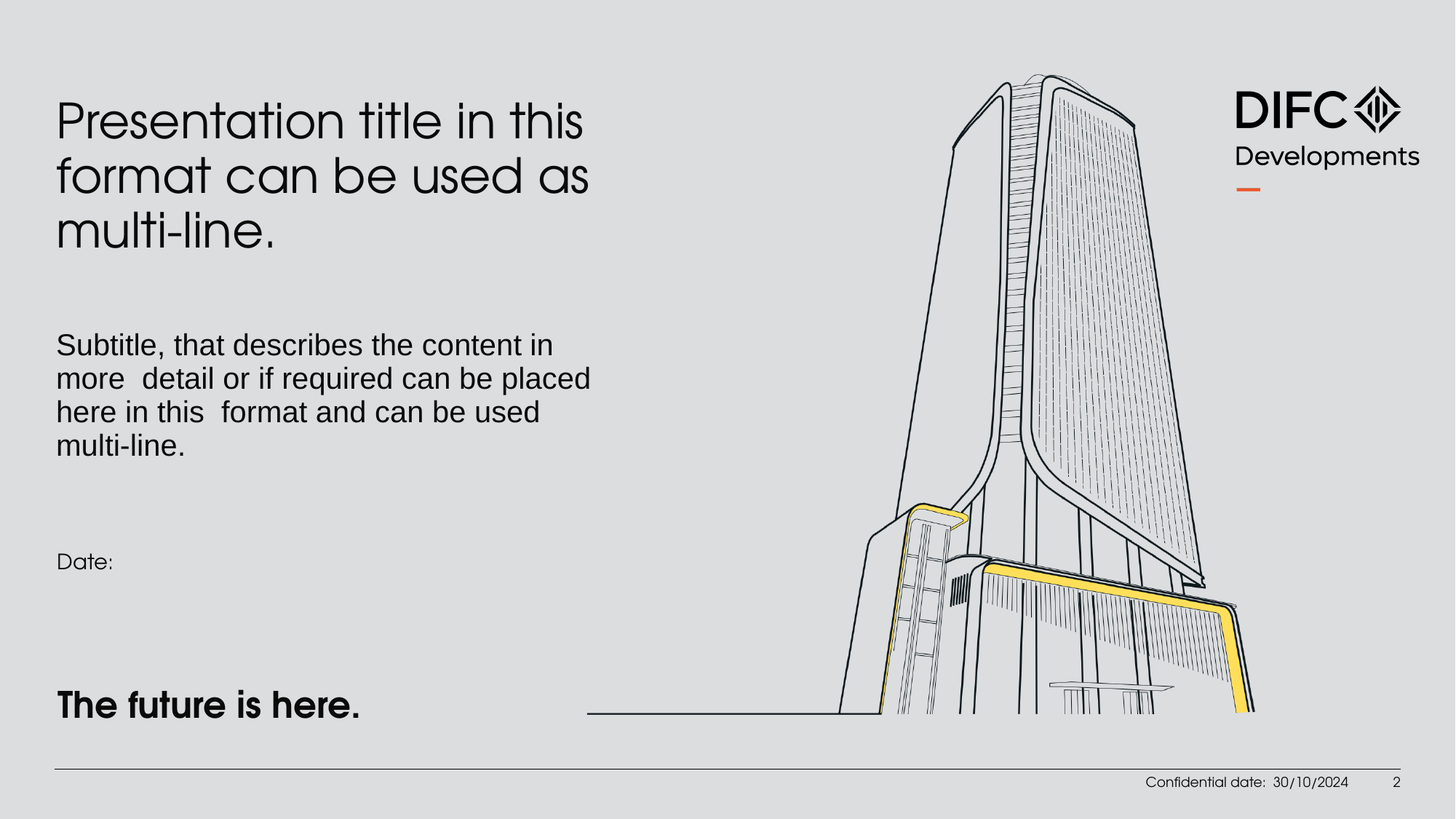

# Presentation title in this  format can be used as  multi-line.
Subtitle, that describes the content in more  detail or if required can be placed here in this  format and can be used multi-line.
Date:
2
Confidential date:
30/10/2024